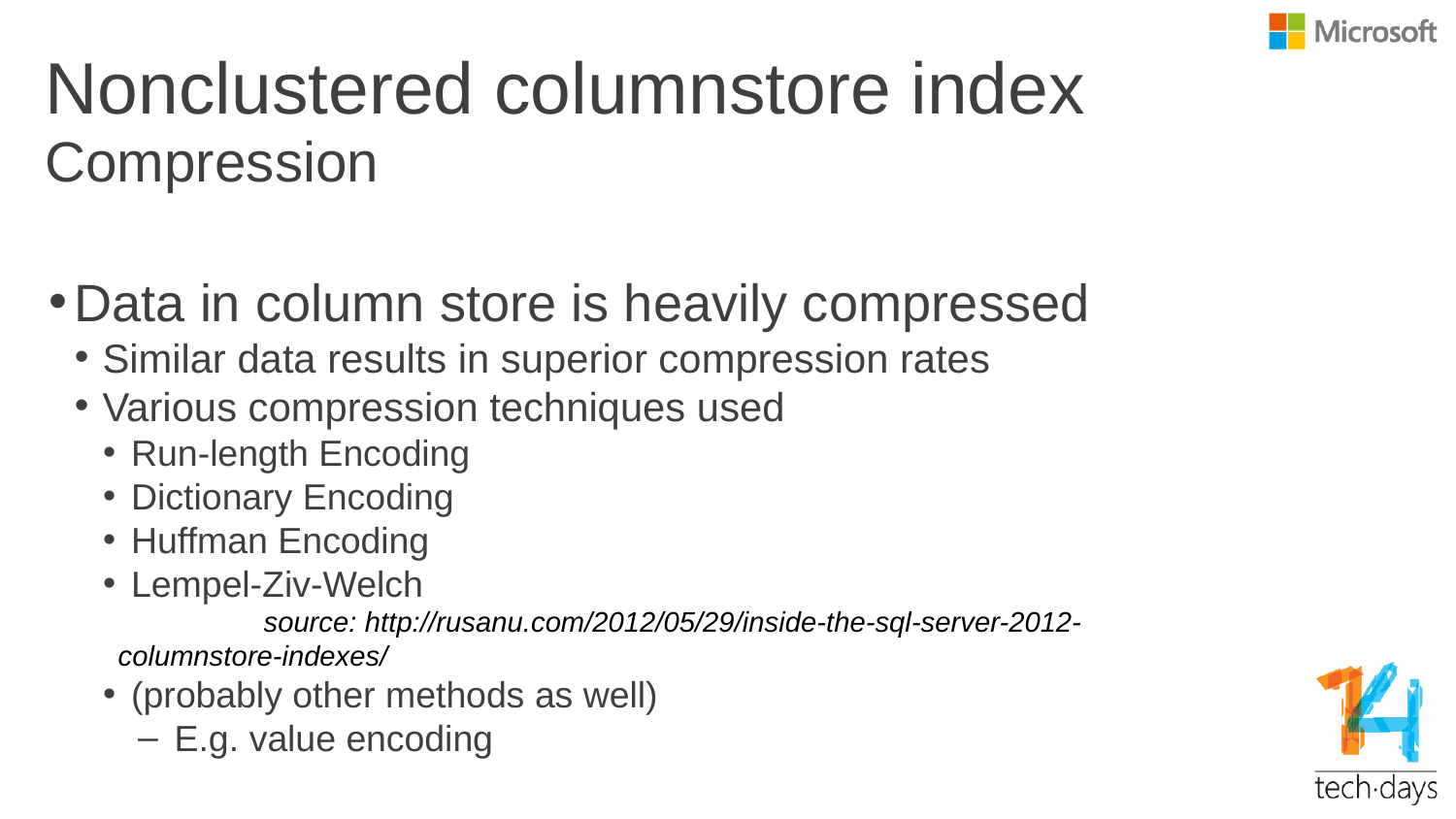

# Nonclustered columnstore index
Compression
Data in column store is heavily compressed
Similar data results in superior compression rates
Various compression techniques used
Run-length Encoding
Dictionary Encoding
Huffman Encoding
Lempel-Ziv-Welch
	source: http://rusanu.com/2012/05/29/inside-the-sql-server-2012-columnstore-indexes/
(probably other methods as well)
E.g. value encoding